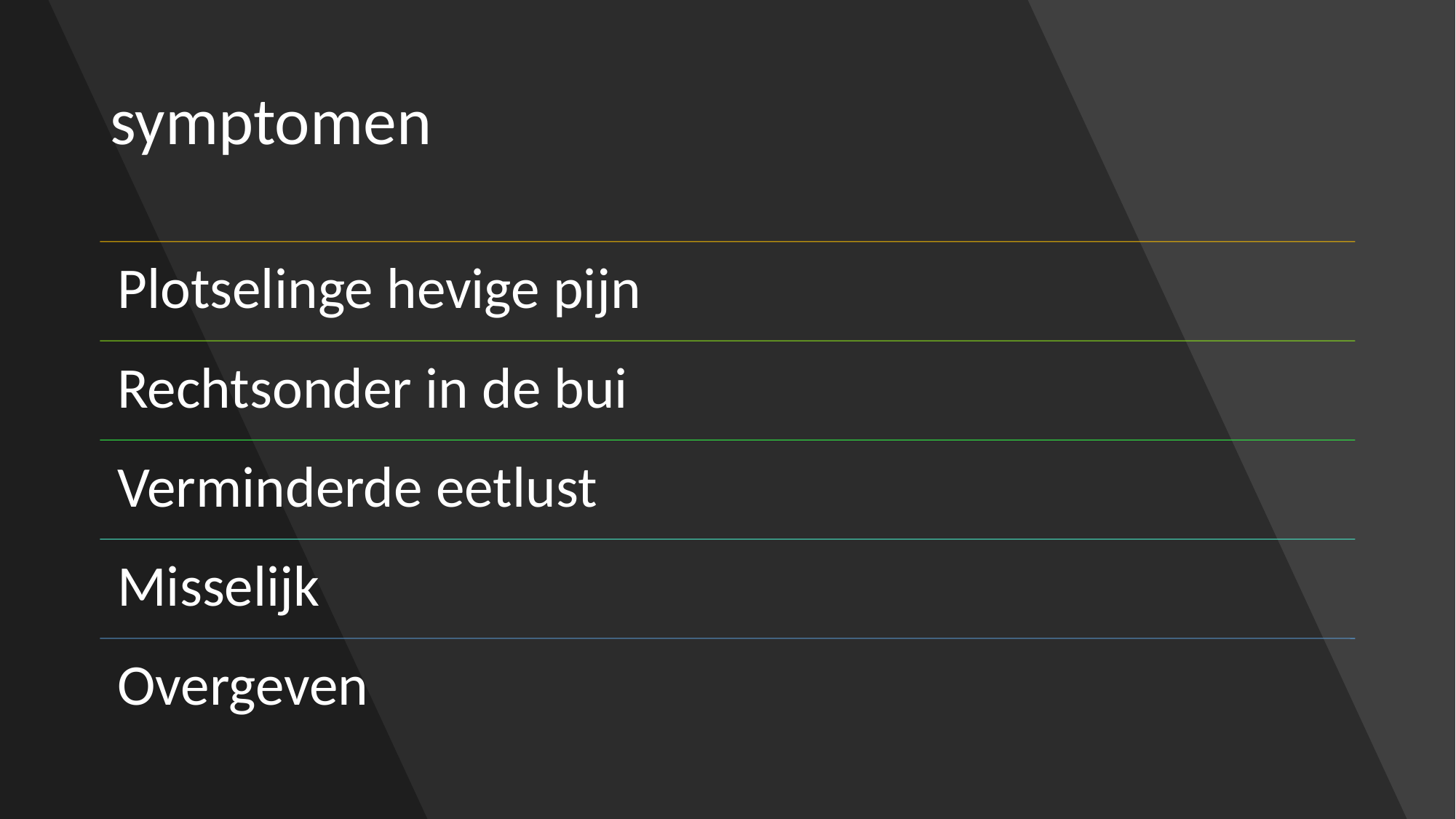

# symptomen
Plotselinge hevige pijn
Rechtsonder in de bui
Verminderde eetlust
Misselijk
Overgeven